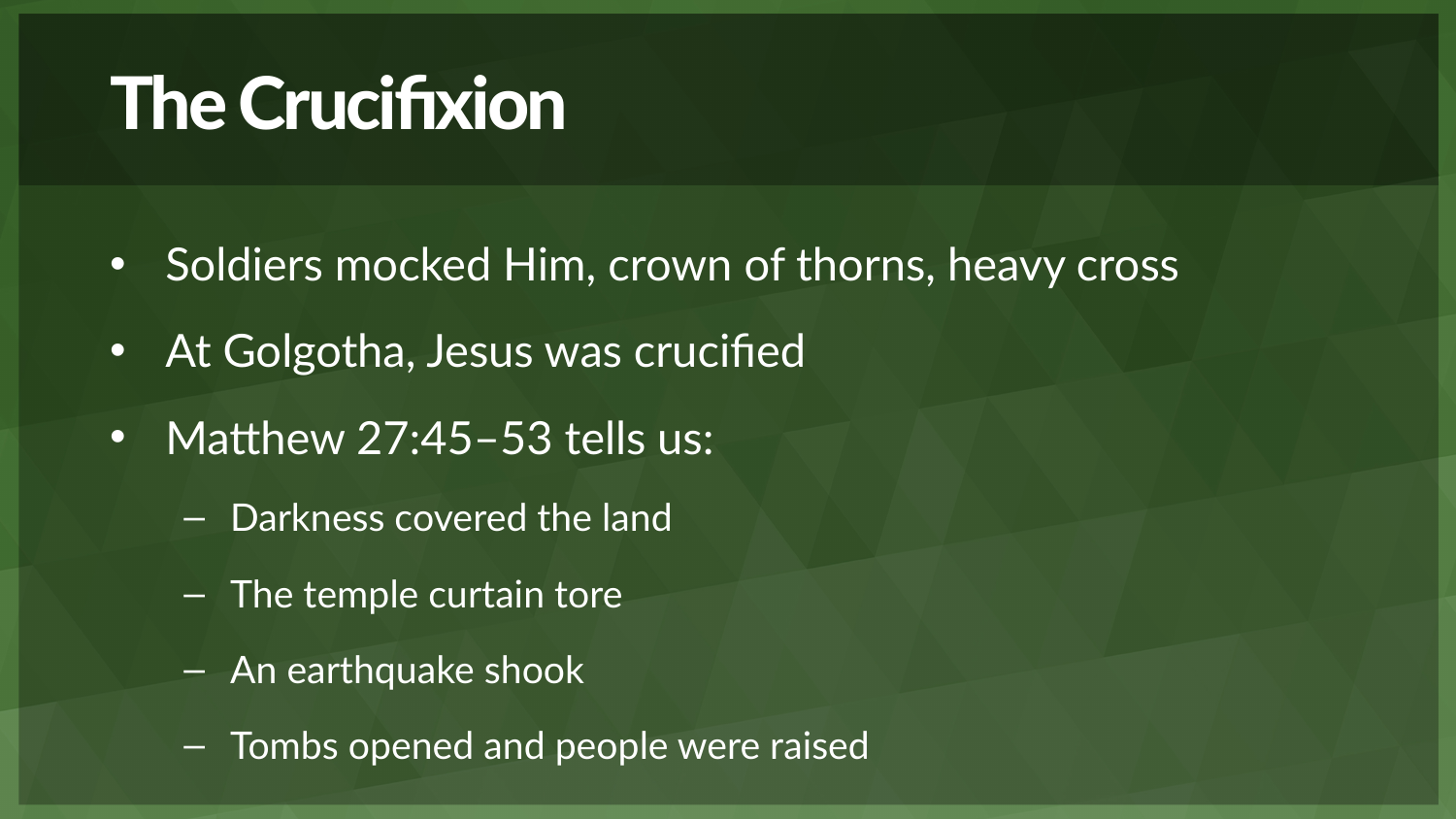

# The Crucifixion
Soldiers mocked Him, crown of thorns, heavy cross
At Golgotha, Jesus was crucified
Matthew 27:45–53 tells us:
Darkness covered the land
The temple curtain tore
An earthquake shook
Tombs opened and people were raised